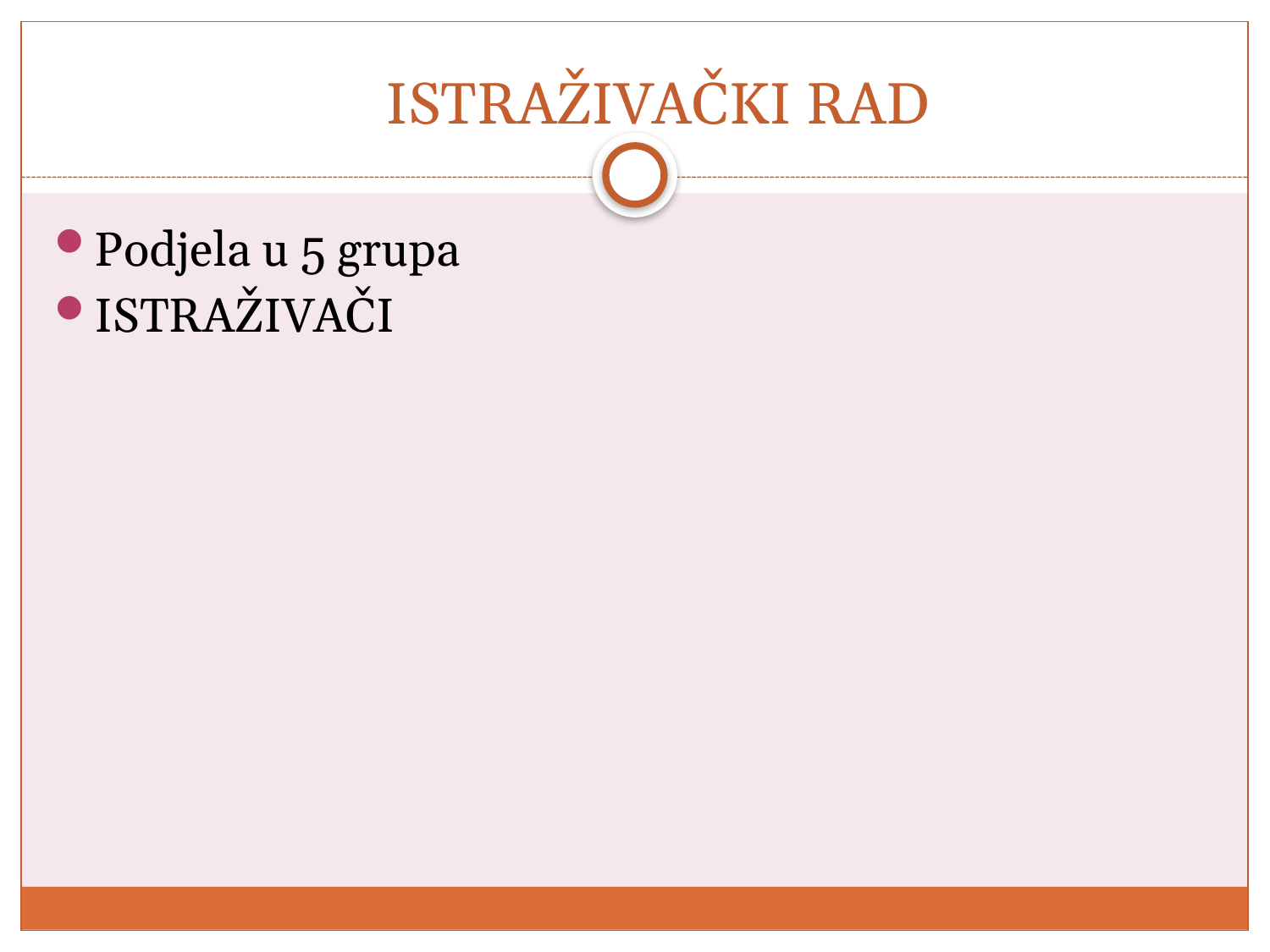

# ISTRAŽIVAČKI RAD
Podjela u 5 grupa
ISTRAŽIVAČI